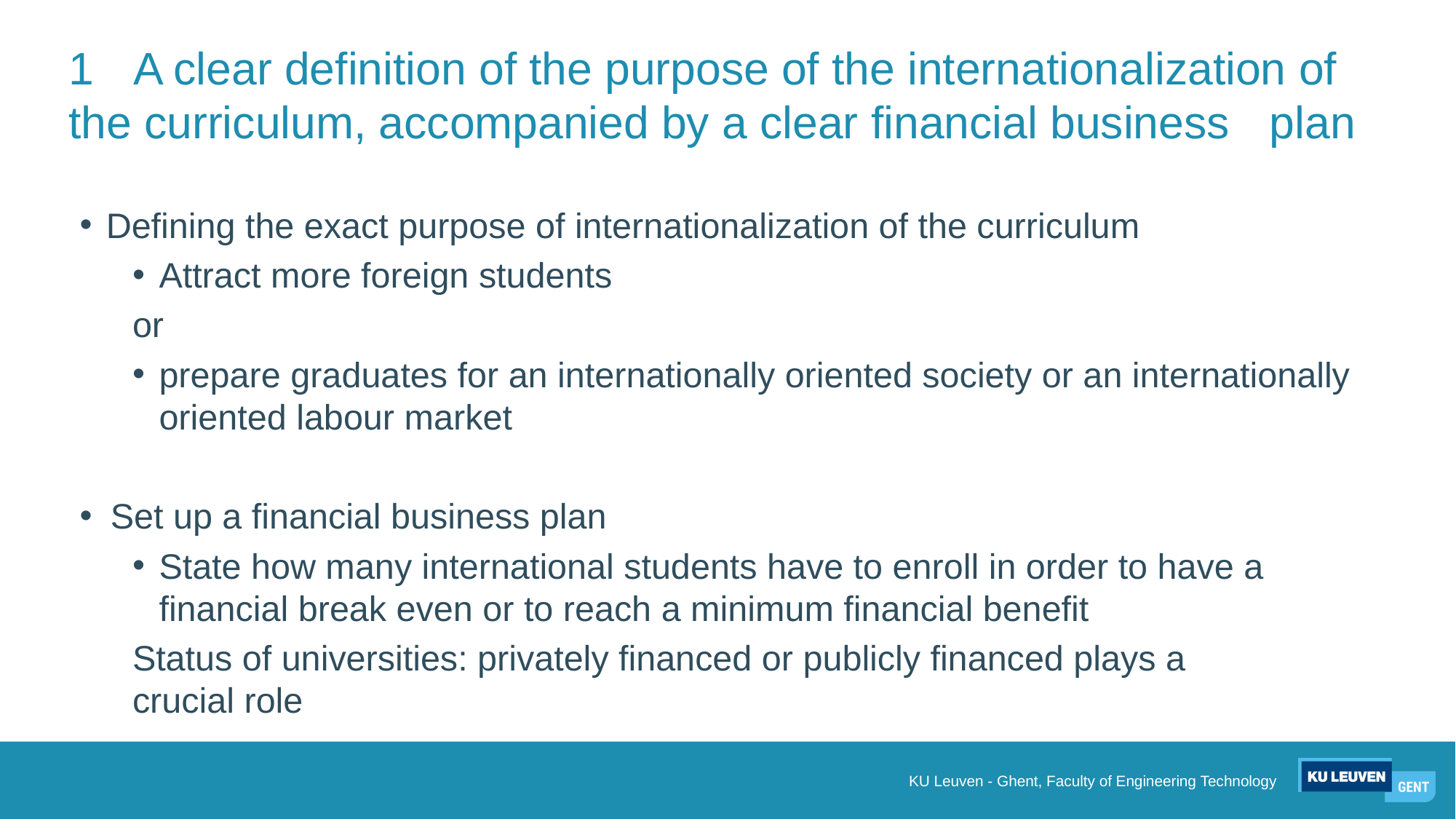

# 1 	A clear definition of the purpose of the internationalization of 	the curriculum, accompanied by a clear financial business 	plan
Defining the exact purpose of internationalization of the curriculum
Attract more foreign students
or
prepare graduates for an internationally oriented society or an internationally oriented labour market

Set up a financial business plan
State how many international students have to enroll in order to have a financial break even or to reach a minimum financial benefit
	Status of universities: privately financed or publicly financed plays a 	crucial role

KU Leuven - Ghent, Faculty of Engineering Technology